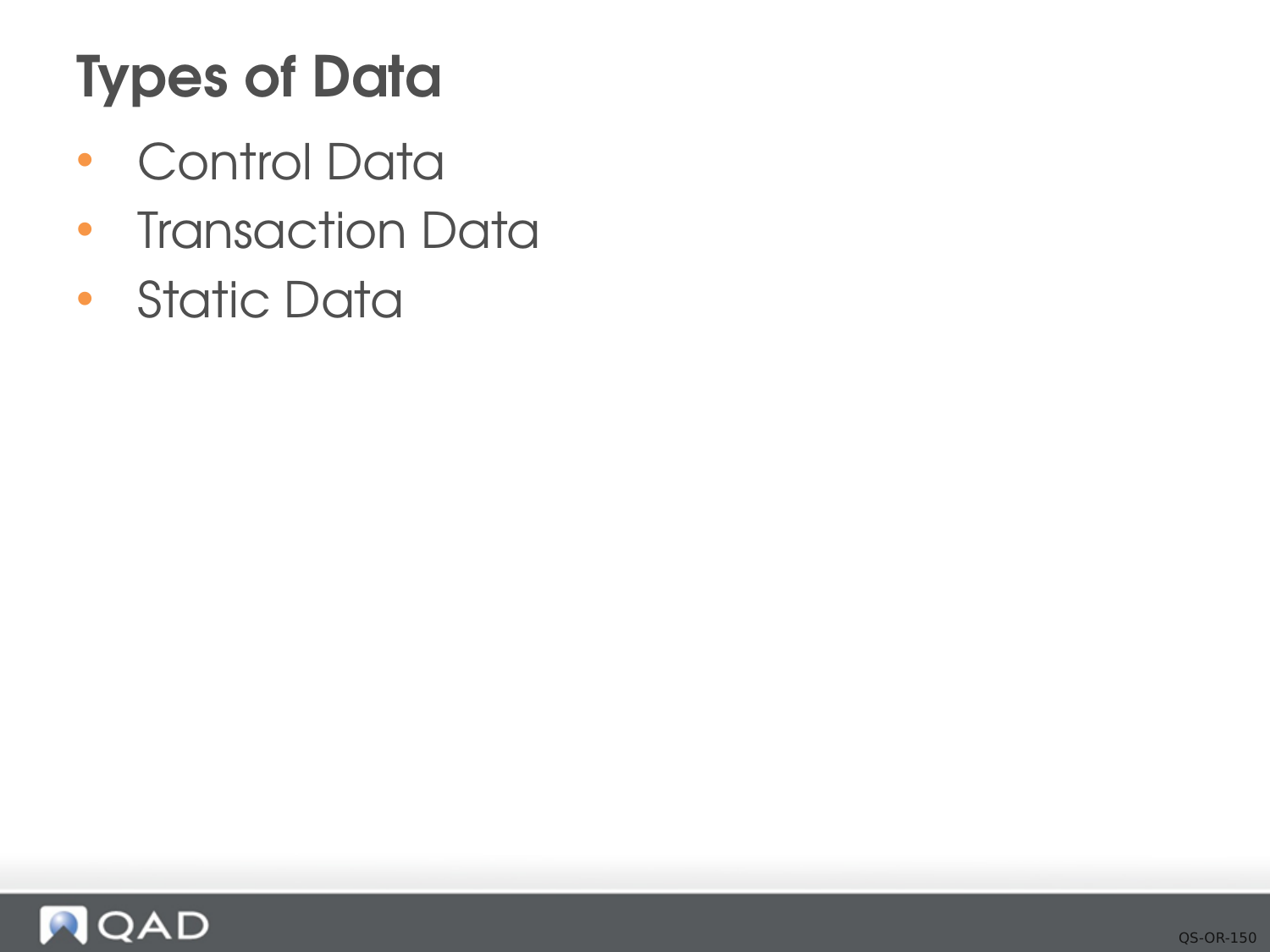

# Types of Data
 Control Data
 Transaction Data
 Static Data
QS-OR-150